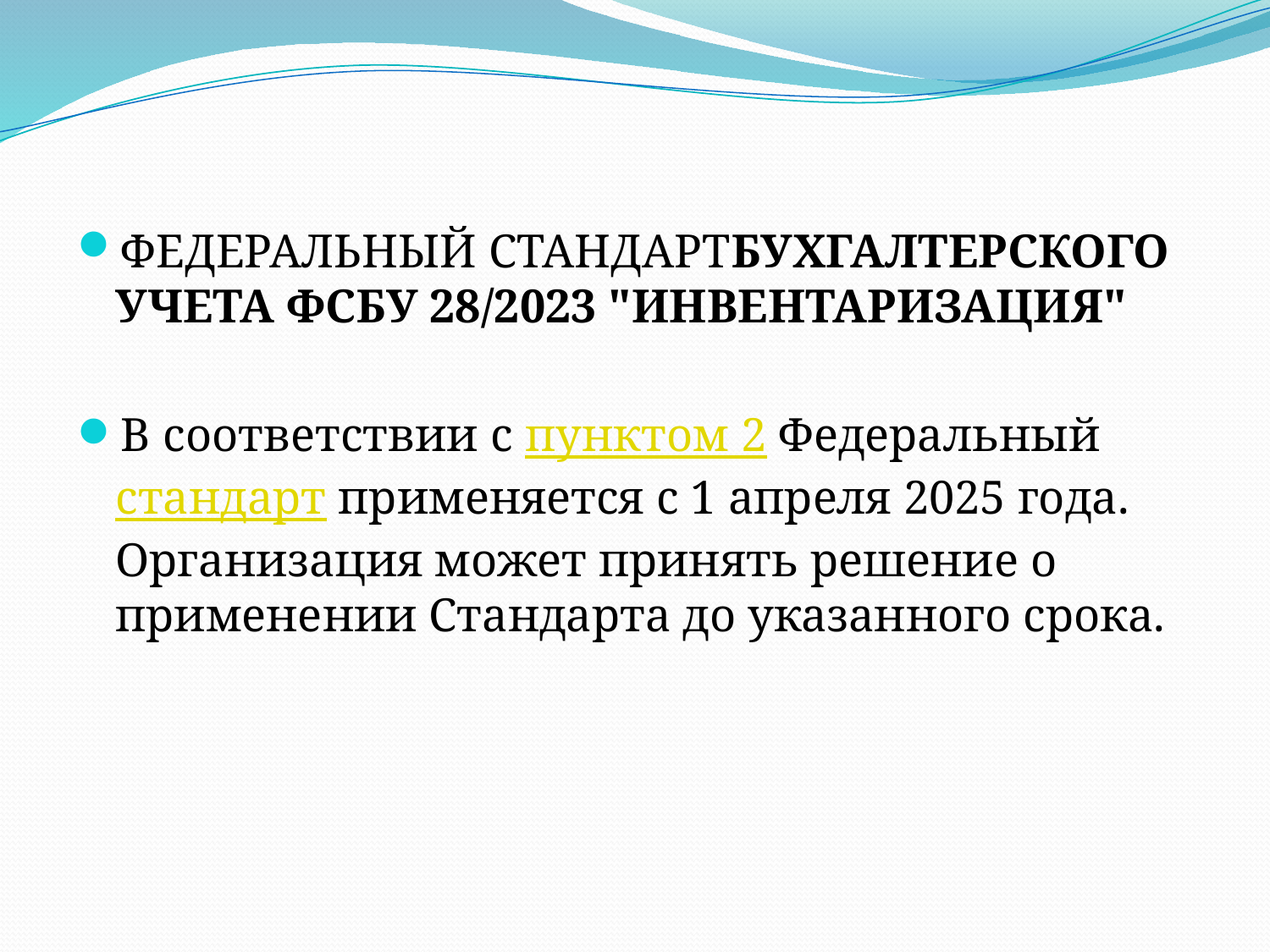

ФЕДЕРАЛЬНЫЙ СТАНДАРТБУХГАЛТЕРСКОГО УЧЕТА ФСБУ 28/2023 "ИНВЕНТАРИЗАЦИЯ"

В соответствии с пунктом 2 Федеральный стандарт применяется с 1 апреля 2025 года. Организация может принять решение о применении Стандарта до указанного срока.